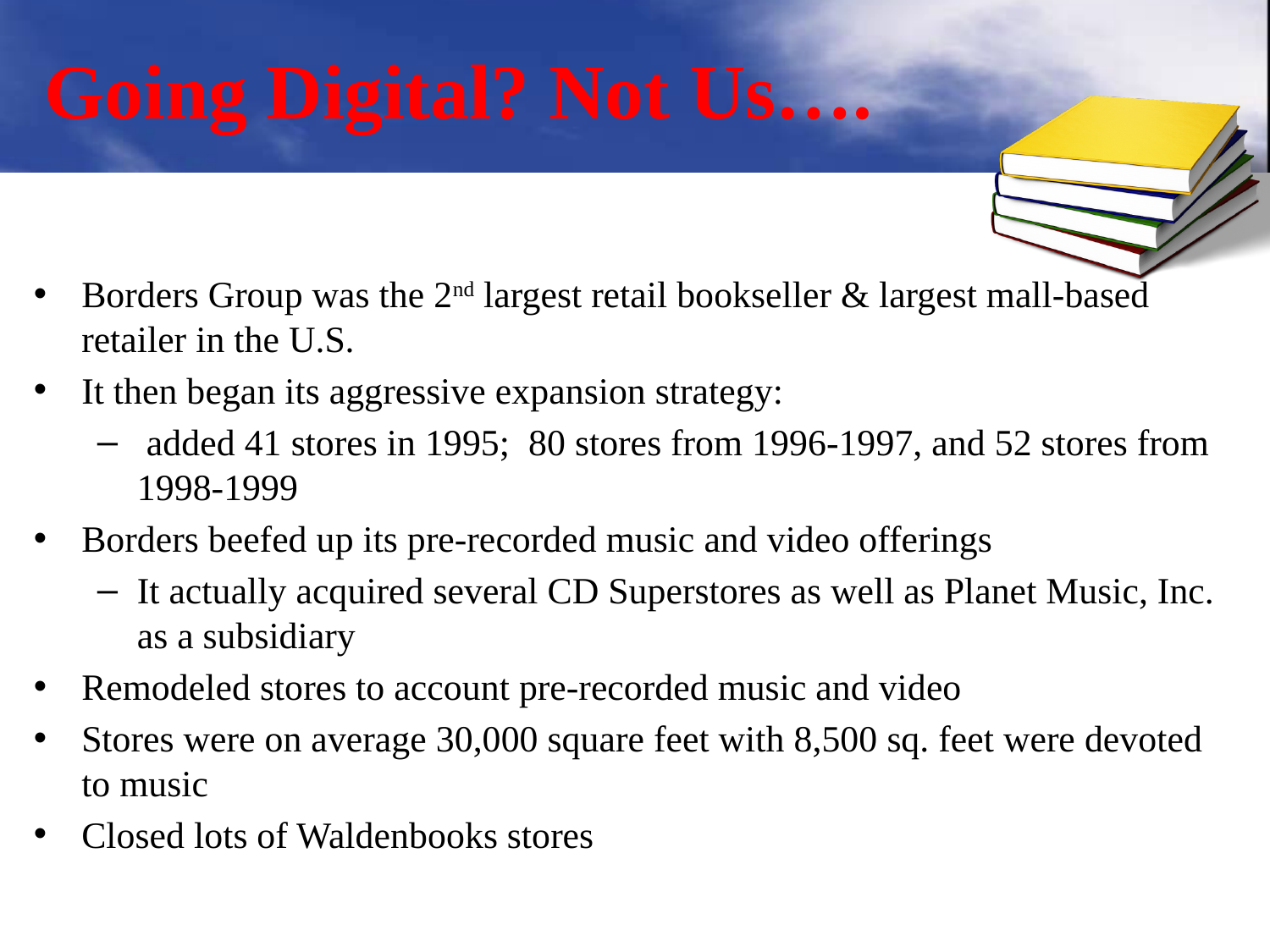

# Going Digital? Not Us….
Borders Group was the 2nd largest retail bookseller & largest mall-based retailer in the U.S.
It then began its aggressive expansion strategy:
 added 41 stores in 1995;  80 stores from 1996-1997, and 52 stores from 1998-1999
Borders beefed up its pre-recorded music and video offerings
It actually acquired several CD Superstores as well as Planet Music, Inc. as a subsidiary
Remodeled stores to account pre-recorded music and video
Stores were on average 30,000 square feet with 8,500 sq. feet were devoted to music
Closed lots of Waldenbooks stores